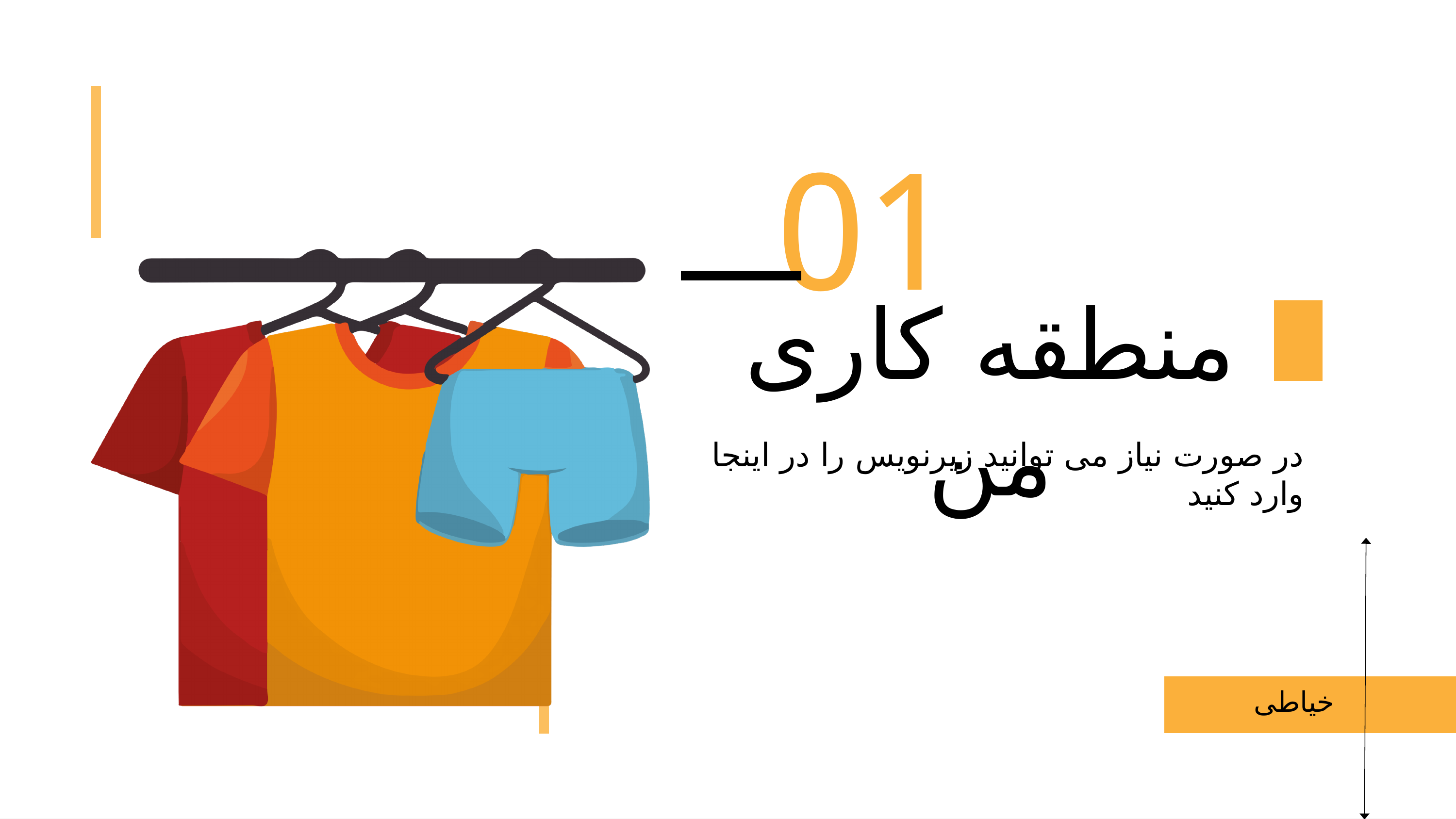

01

منطقه کاری من

در صورت نیاز می توانید زیرنویس را در اینجا وارد کنید

خیاطی